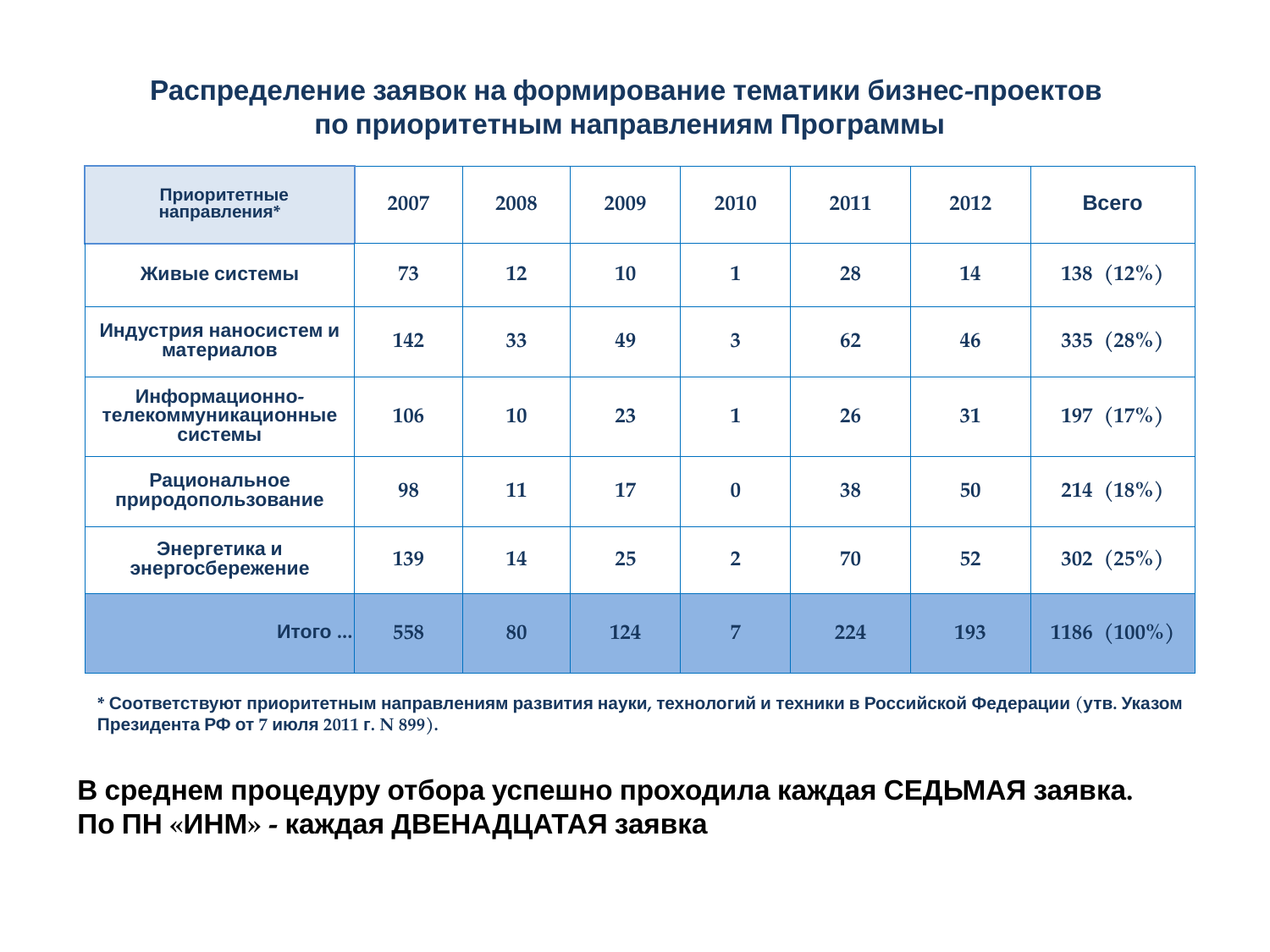

Распределение заявок на формирование тематики бизнес-проектов
по приоритетным направлениям Программы
| Приоритетные направления\* | 2007 | 2008 | 2009 | 2010 | 2011 | 2012 | Всего |
| --- | --- | --- | --- | --- | --- | --- | --- |
| Живые системы | 73 | 12 | 10 | 1 | 28 | 14 | 138 (12%) |
| Индустрия наносистем и материалов | 142 | 33 | 49 | 3 | 62 | 46 | 335 (28%) |
| Информационно-телекоммуникационные системы | 106 | 10 | 23 | 1 | 26 | 31 | 197 (17%) |
| Рациональное природопользование | 98 | 11 | 17 | 0 | 38 | 50 | 214 (18%) |
| Энергетика и энергосбережение | 139 | 14 | 25 | 2 | 70 | 52 | 302 (25%) |
| Итого … | 558 | 80 | 124 | 7 | 224 | 193 | 1186 (100%) |
* Соответствуют приоритетным направлениям развития науки, технологий и техники в Российской Федерации (утв. Указом Президента РФ от 7 июля 2011 г. N 899).
В среднем процедуру отбора успешно проходила каждая СЕДЬМАЯ заявка.
По ПН «ИНМ» - каждая ДВЕНАДЦАТАЯ заявка